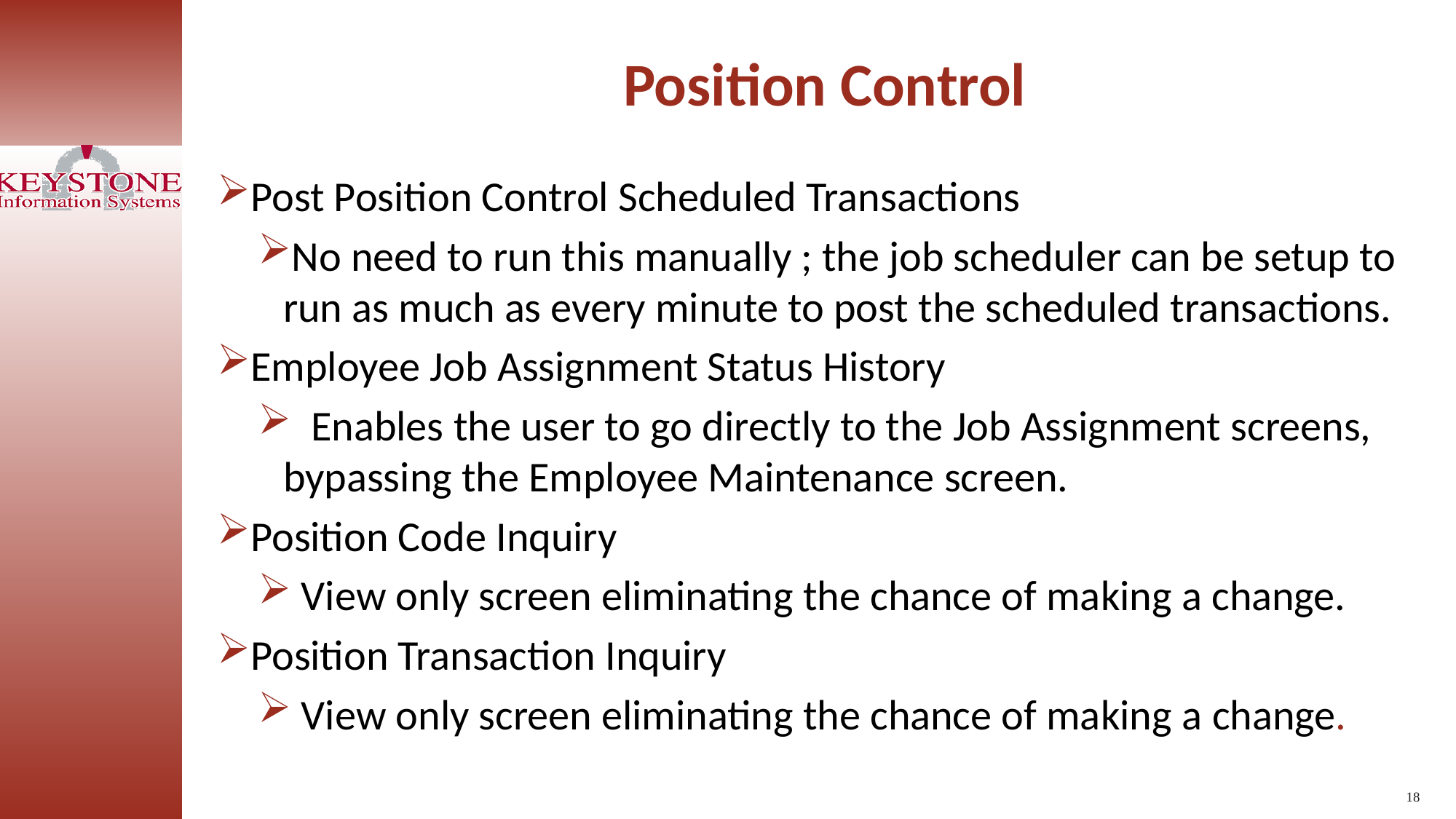

Position Control
Post Position Control Scheduled Transactions
No need to run this manually ; the job scheduler can be setup to run as much as every minute to post the scheduled transactions.
Employee Job Assignment Status History
  Enables the user to go directly to the Job Assignment screens,   bypassing the Employee Maintenance screen.
Position Code Inquiry
 View only screen eliminating the chance of making a change.
Position Transaction Inquiry
 View only screen eliminating the chance of making a change.

18